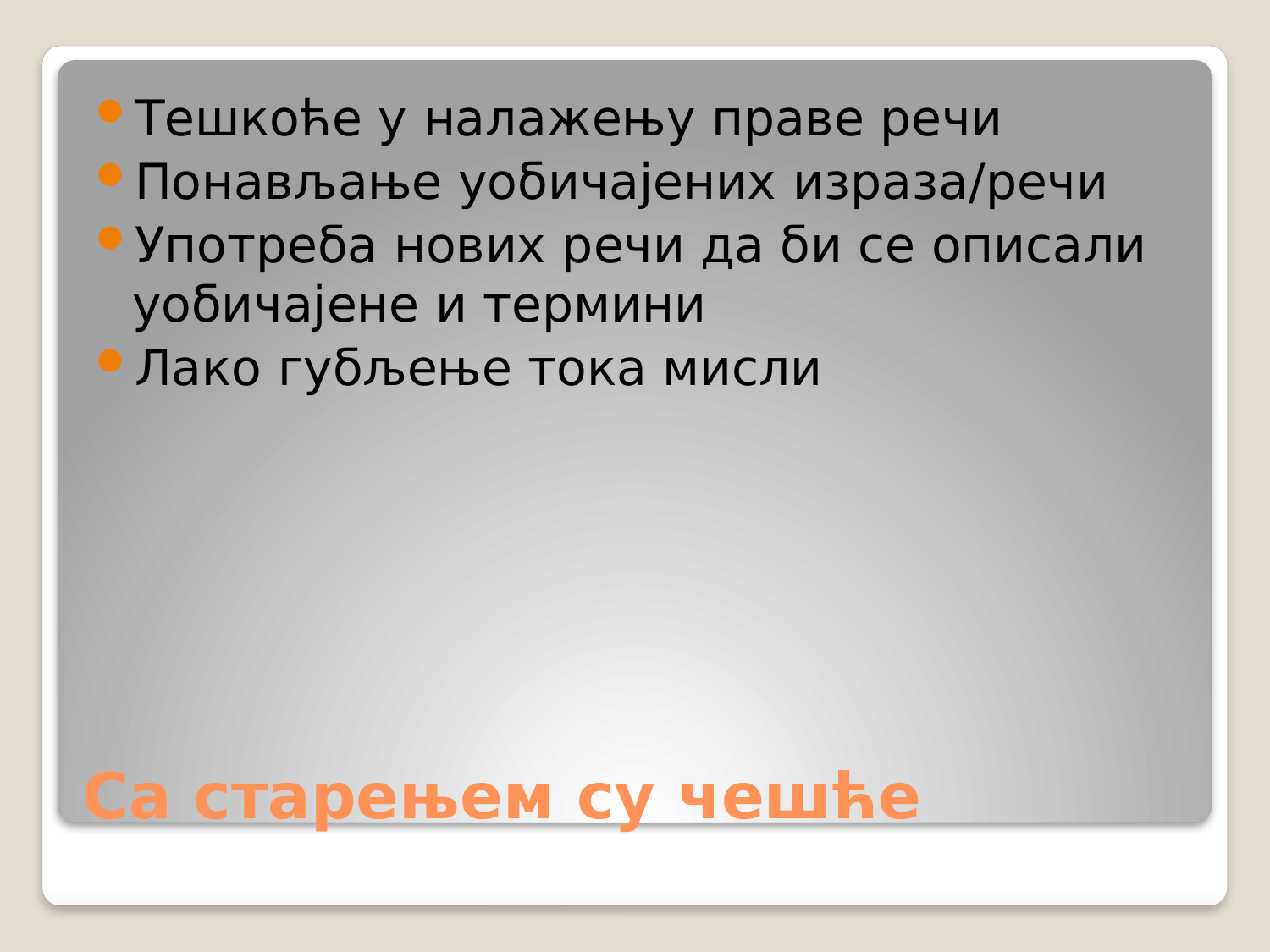

Тешкоће у налажењу праве речи
Понављање уобичајених израза/речи
Употреба нових речи да би се описали уобичајене и термини
Лако губљење тока мисли
# Са старењем су чешће